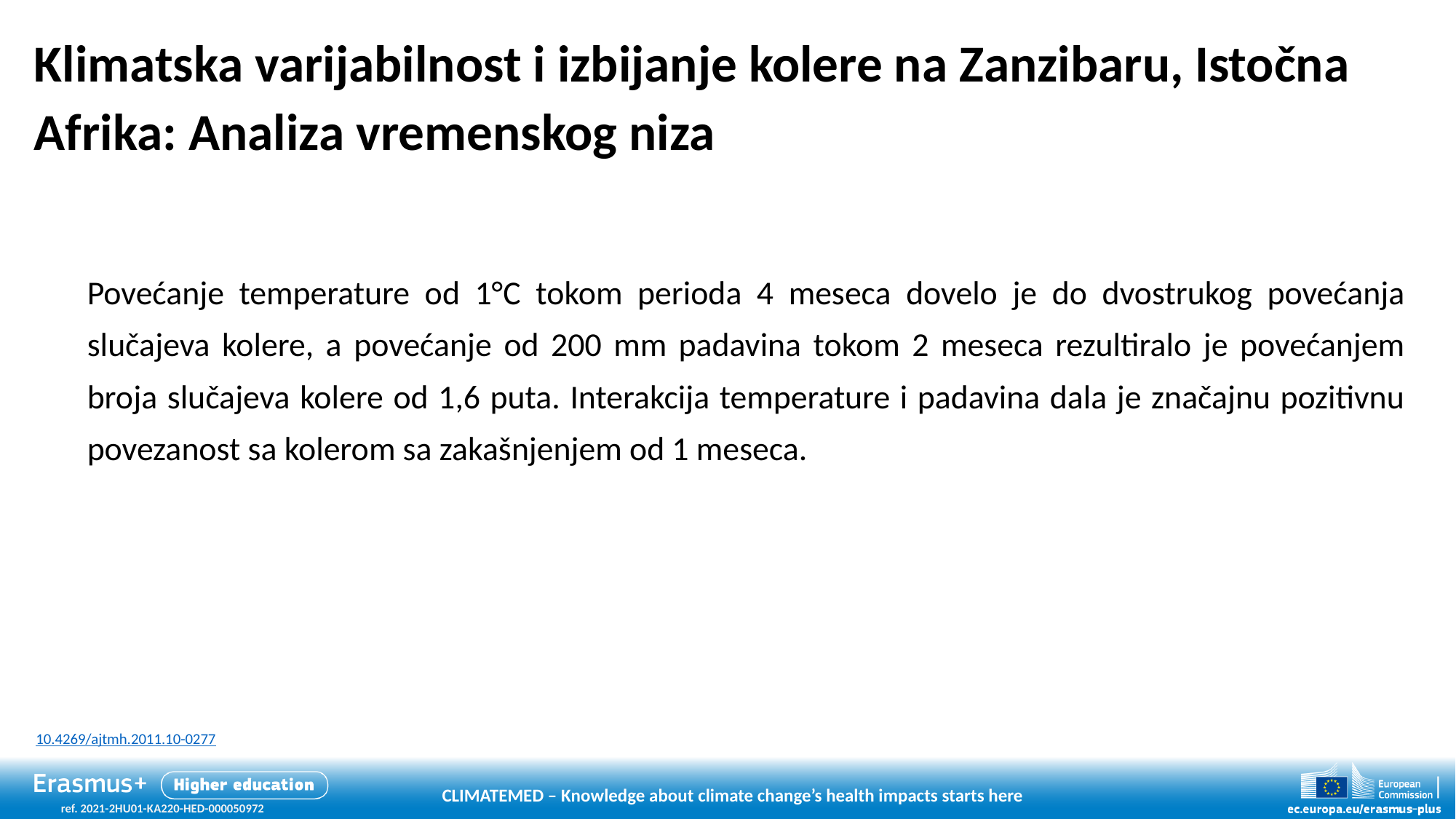

# Klimatska varijabilnost i izbijanje kolere na Zanzibaru, Istočna Afrika: Analiza vremenskog niza

Povećanje temperature od 1°C tokom perioda 4 meseca dovelo je do dvostrukog povećanja slučajeva kolere, a povećanje od 200 mm padavina tokom 2 meseca rezultiralo je povećanjem broja slučajeva kolere od 1,6 puta. Interakcija temperature i padavina dala je značajnu pozitivnu povezanost sa kolerom sa zakašnjenjem od 1 meseca.

10.4269/ajtmh.2011.10-0277